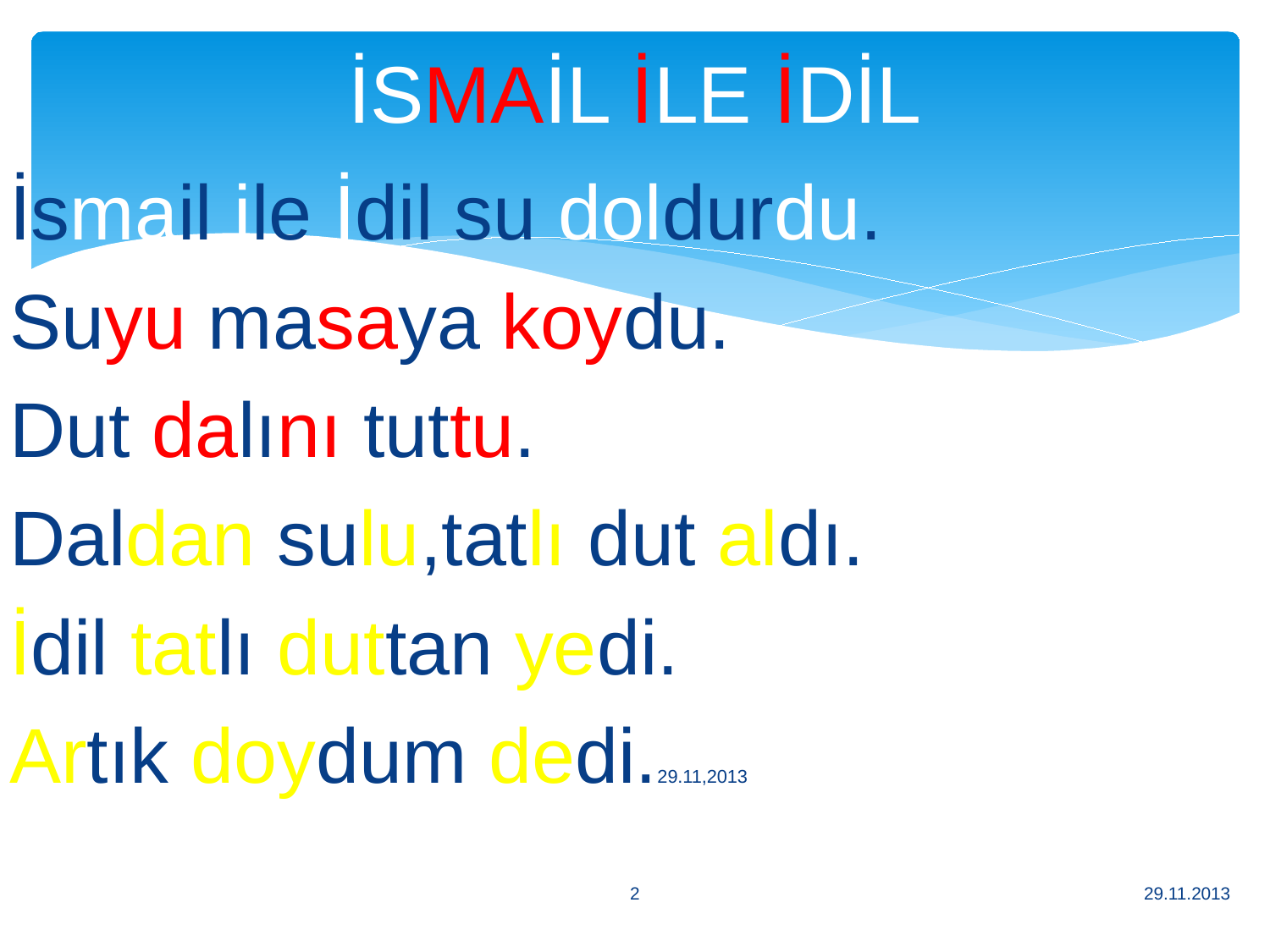

# İSMAİL İLE İDİL
İsmail ile İdil su doldurdu.
Suyu masaya koydu.
Dut dalını tuttu.
Daldan sulu,tatlı dut aldı.
İdil tatlı duttan yedi.
Artık doydum dedi.29.11,2013
2
29.11.2013